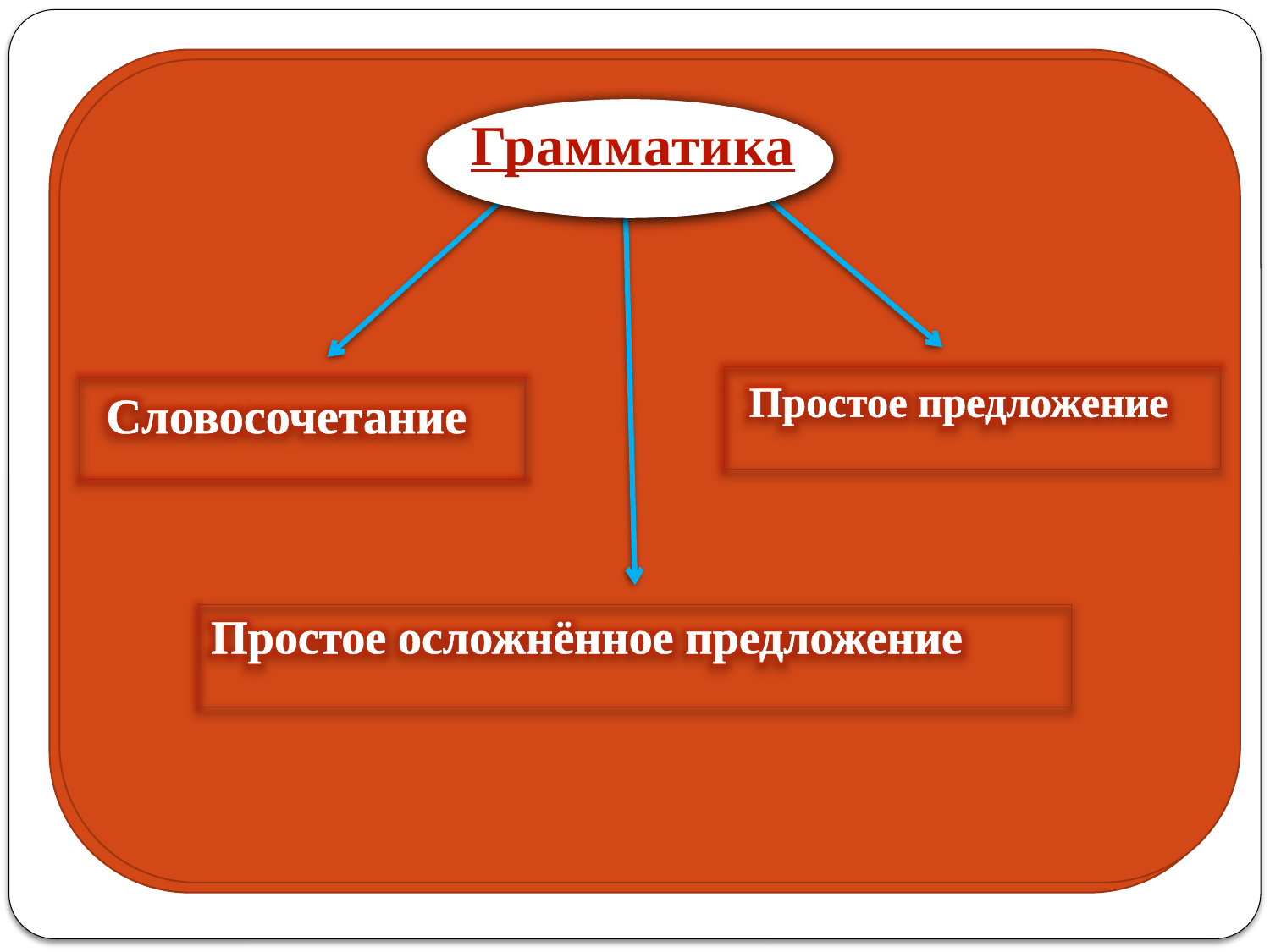

Грамматика

 Простое предложение
 Словосочетание
Простое осложнённое предложение